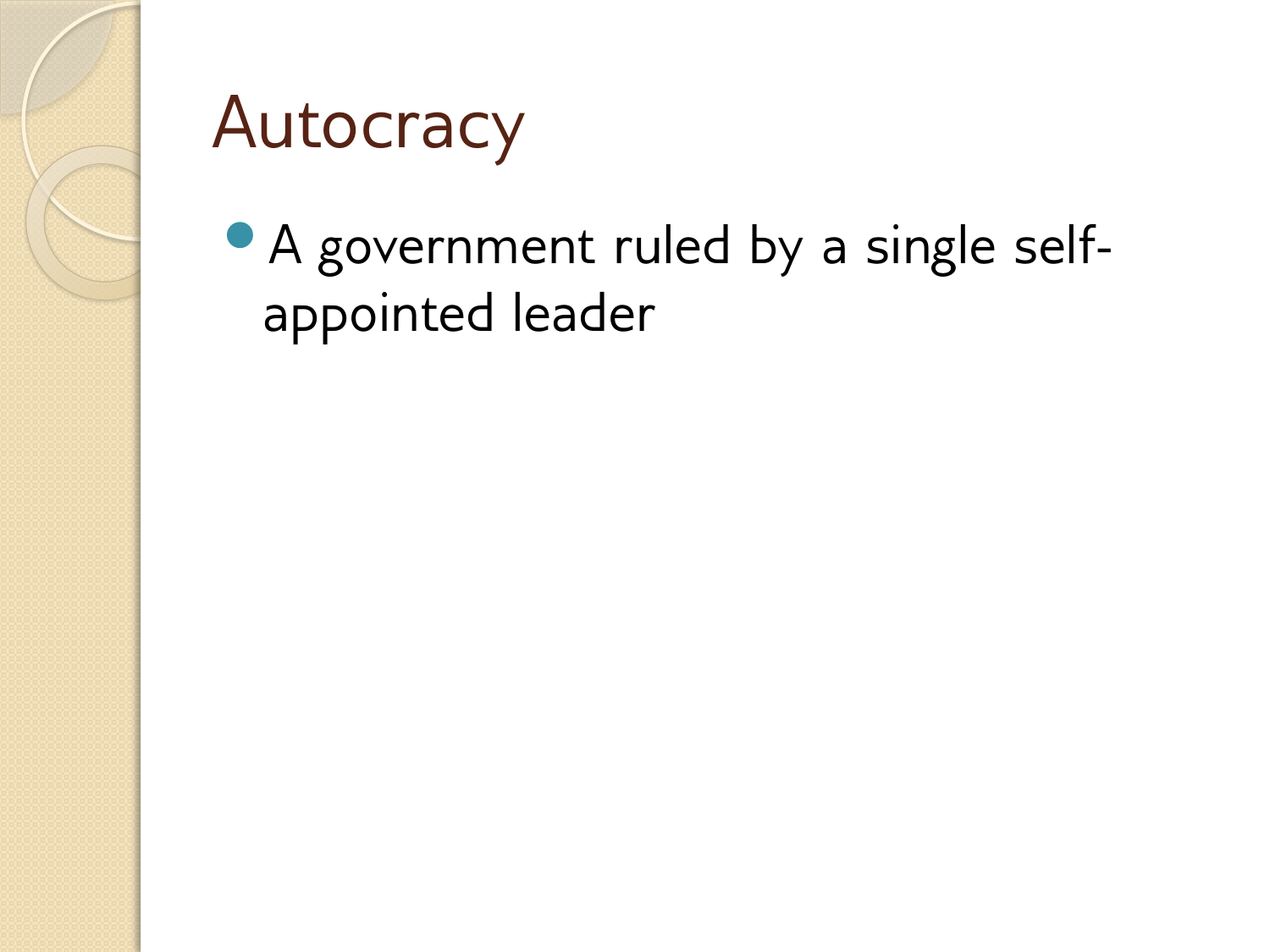

# Autocracy
A government ruled by a single self-appointed leader